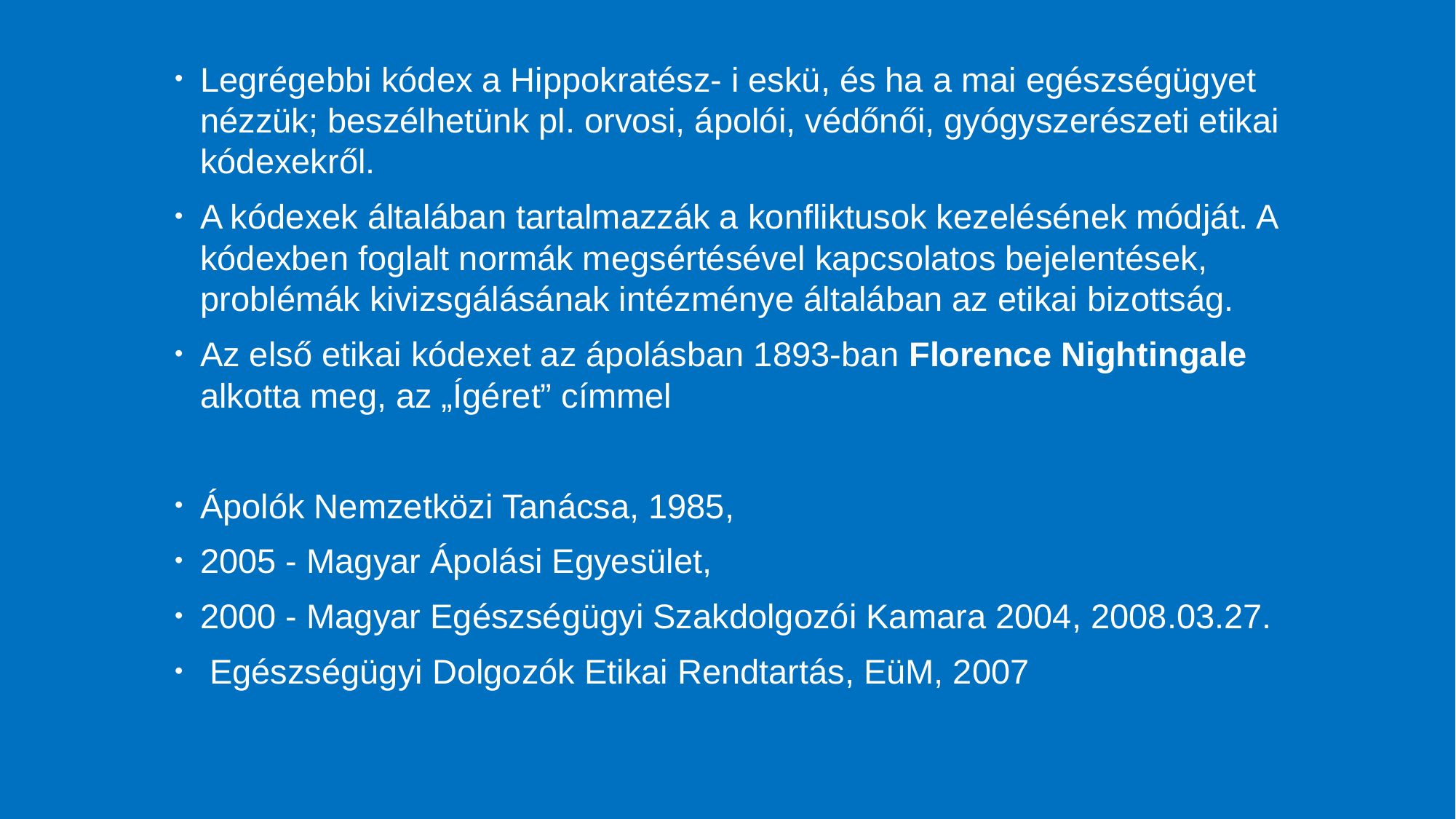

Legrégebbi kódex a Hippokratész- i eskü, és ha a mai egészségügyet nézzük; beszélhetünk pl. orvosi, ápolói, védőnői, gyógyszerészeti etikai kódexekről.
A kódexek általában tartalmazzák a konfliktusok kezelésének módját. A kódexben foglalt normák megsértésével kapcsolatos bejelentések, problémák kivizsgálásának intézménye általában az etikai bizottság.
Az első etikai kódexet az ápolásban 1893-ban Florence Nightingale alkotta meg, az „Ígéret” címmel

Ápolók Nemzetközi Tanácsa, 1985,
2005 - Magyar Ápolási Egyesület,
2000 - Magyar Egészségügyi Szakdolgozói Kamara 2004, 2008.03.27.
 Egészségügyi Dolgozók Etikai Rendtartás, EüM, 2007